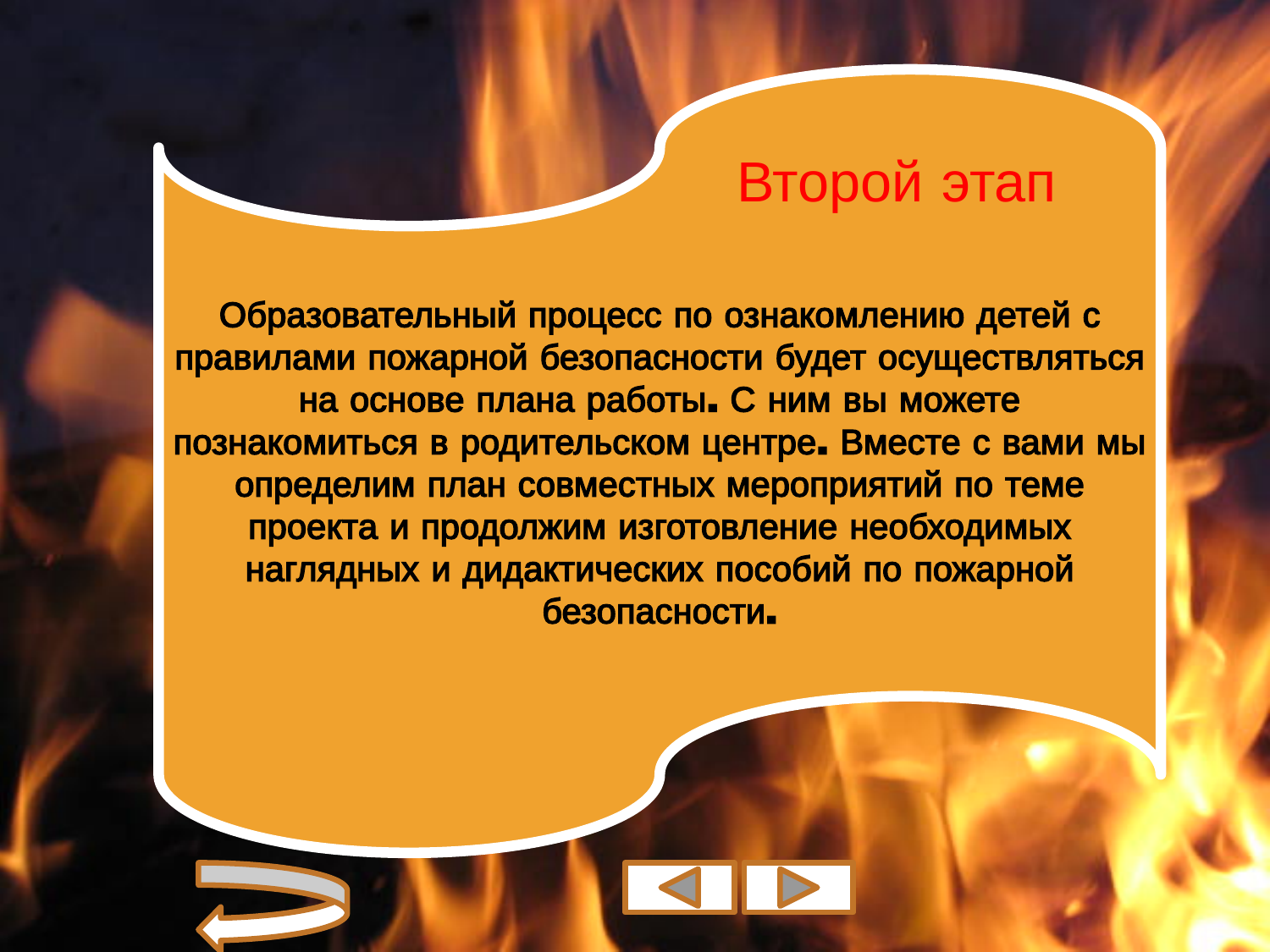

Образовательный процесс по ознакомлению детей с правилами пожарной безопасности будет осуществляться на основе плана работы. С ним вы можете познакомиться в родительском центре. Вместе с вами мы определим план совместных мероприятий по теме проекта и продолжим изготовление необходимых наглядных и дидактических пособий по пожарной безопасности.
Второй этап